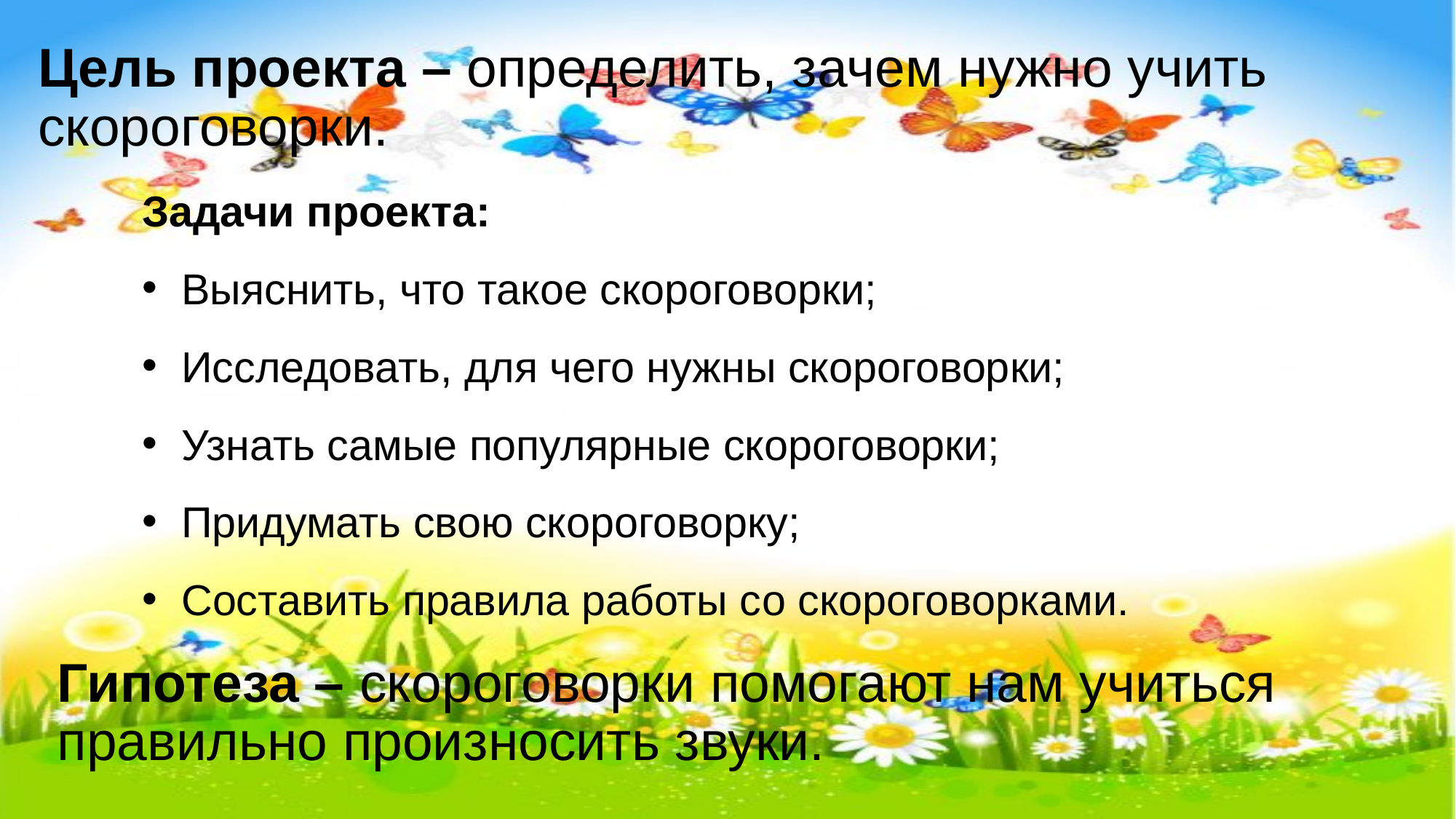

# Цель проекта – определить, зачем нужно учить скороговорки.
Задачи проекта:
Выяснить, что такое скороговорки;
Исследовать, для чего нужны скороговорки;
Узнать самые популярные скороговорки;
Придумать свою скороговорку;
Составить правила работы со скороговорками.
Гипотеза – скороговорки помогают нам учиться правильно произносить звуки.